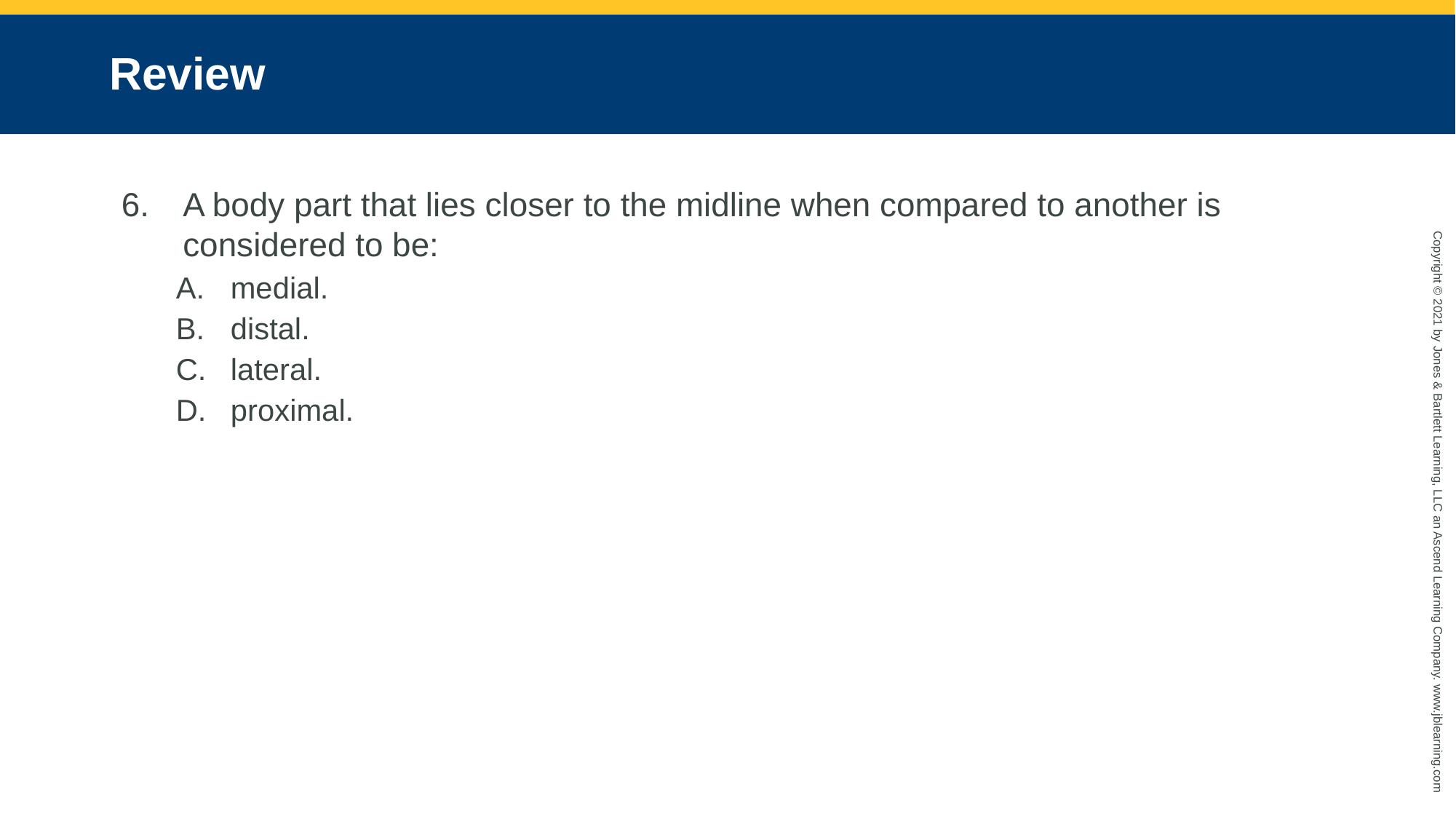

# Review
A body part that lies closer to the midline when compared to another is considered to be:
medial.
distal.
lateral.
proximal.